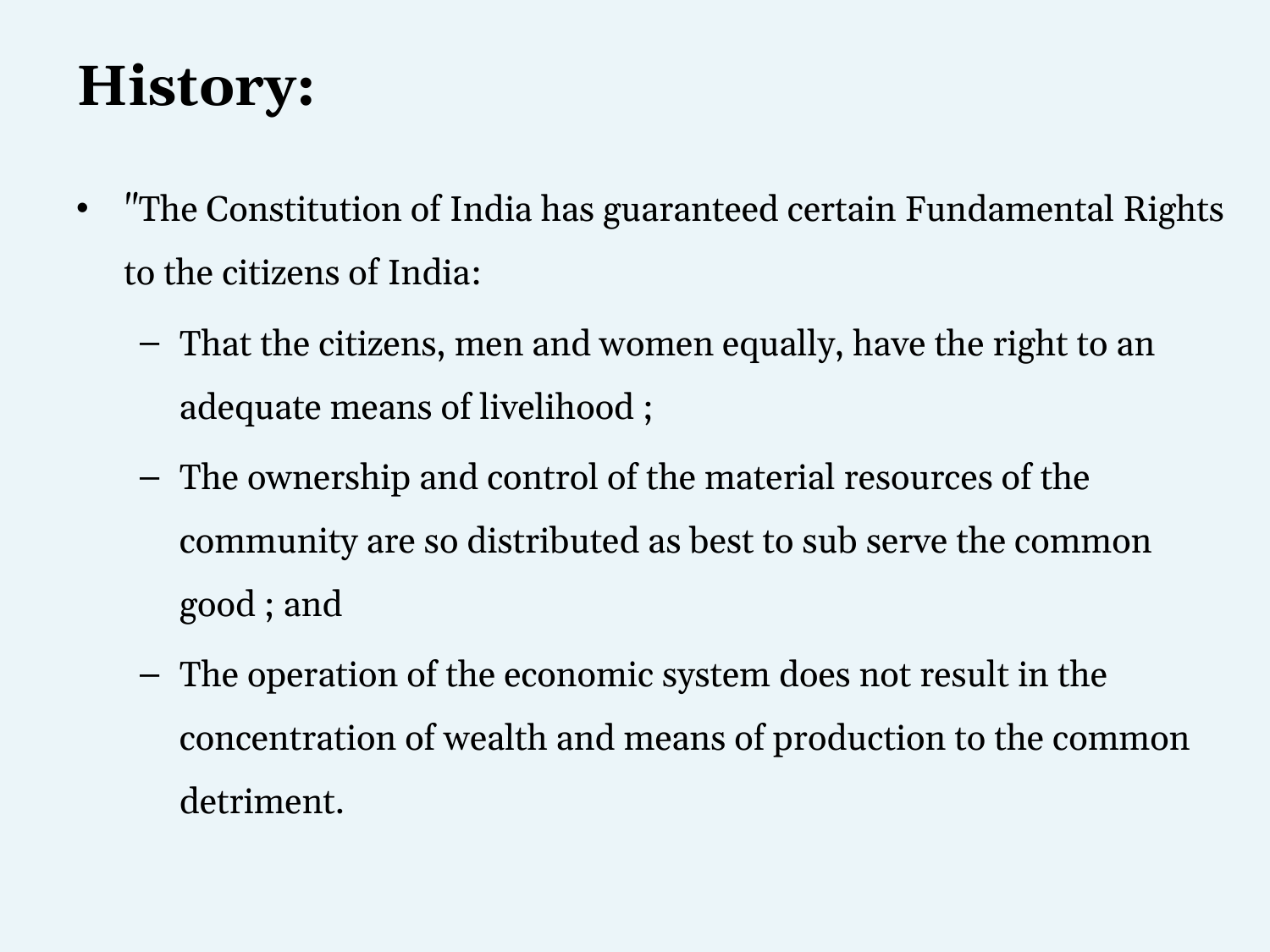

# History:
"The Constitution of India has guaranteed certain Fundamental Rights to the citizens of India:
That the citizens, men and women equally, have the right to an adequate means of livelihood ;
The ownership and control of the material resources of the community are so distributed as best to sub serve the common good ; and
The operation of the economic system does not result in the concentration of wealth and means of production to the common detriment.